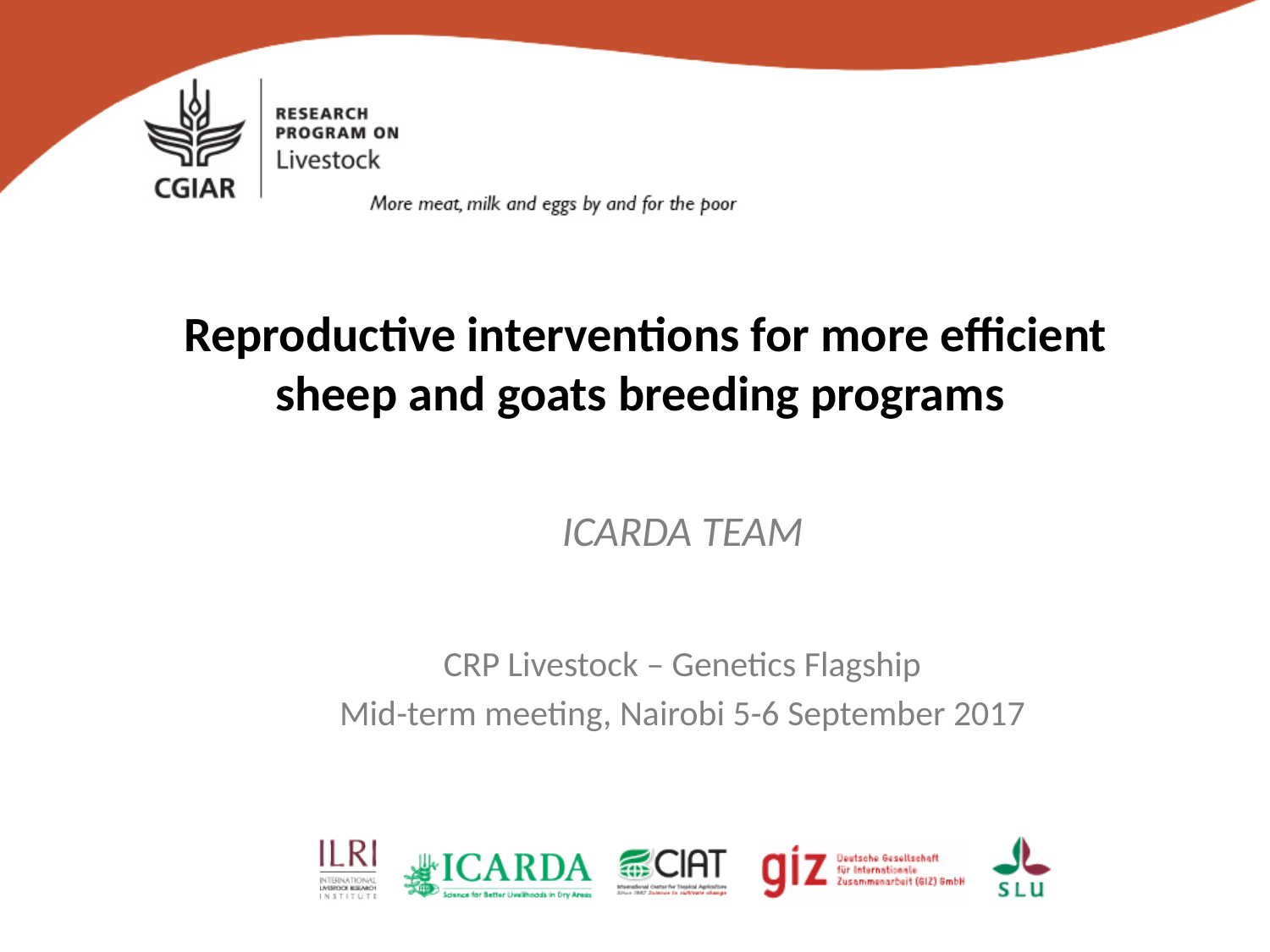

Reproductive interventions for more efficient sheep and goats breeding programs

ICARDA TEAM
CRP Livestock – Genetics Flagship
Mid-term meeting, Nairobi 5-6 September 2017